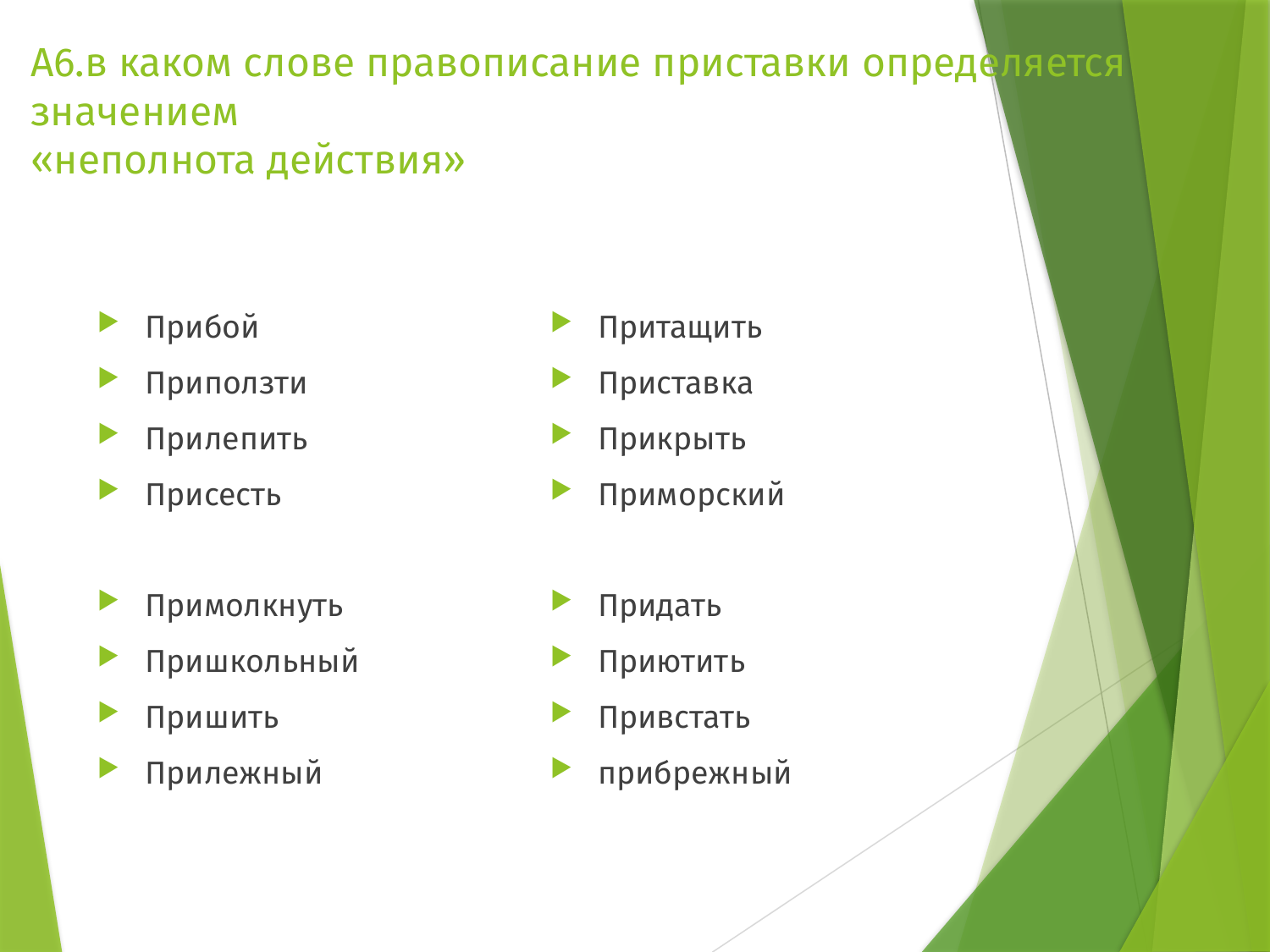

# А6.в каком слове правописание приставки определяется значением «неполнота действия»
Прибой
Приползти
Прилепить
Присесть

Примолкнуть
Пришкольный
Пришить
Прилежный

Притащить
Приставка
Прикрыть
Приморский

Придать
Приютить
Привстать
прибрежный